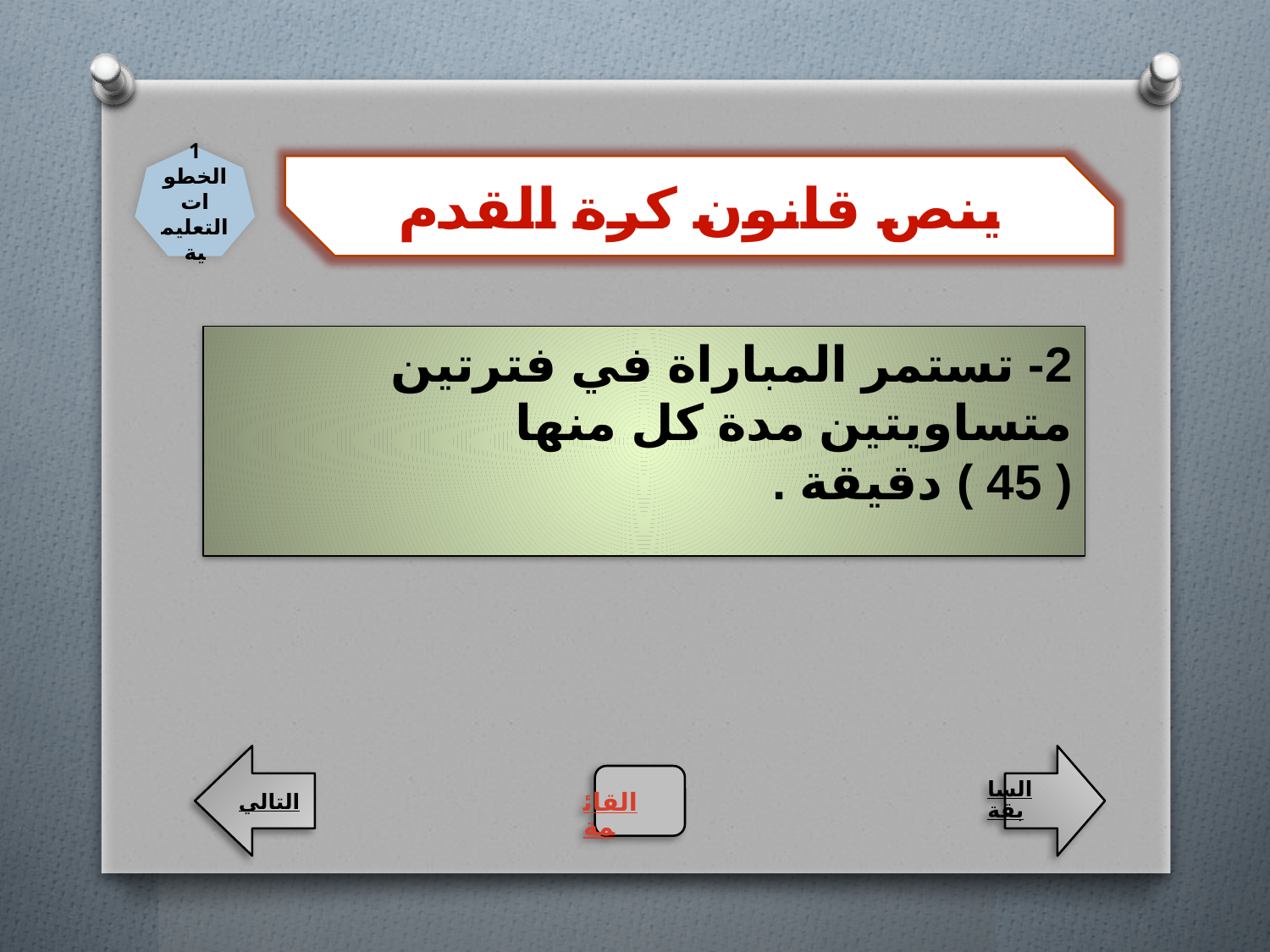

#
1
الخطوات التعليمية
ينص قانون كرة القدم
2- تستمر المباراة في فترتين متساويتين مدة كل منها
( 45 ) دقيقة .

التالي
السابقة
القائمة